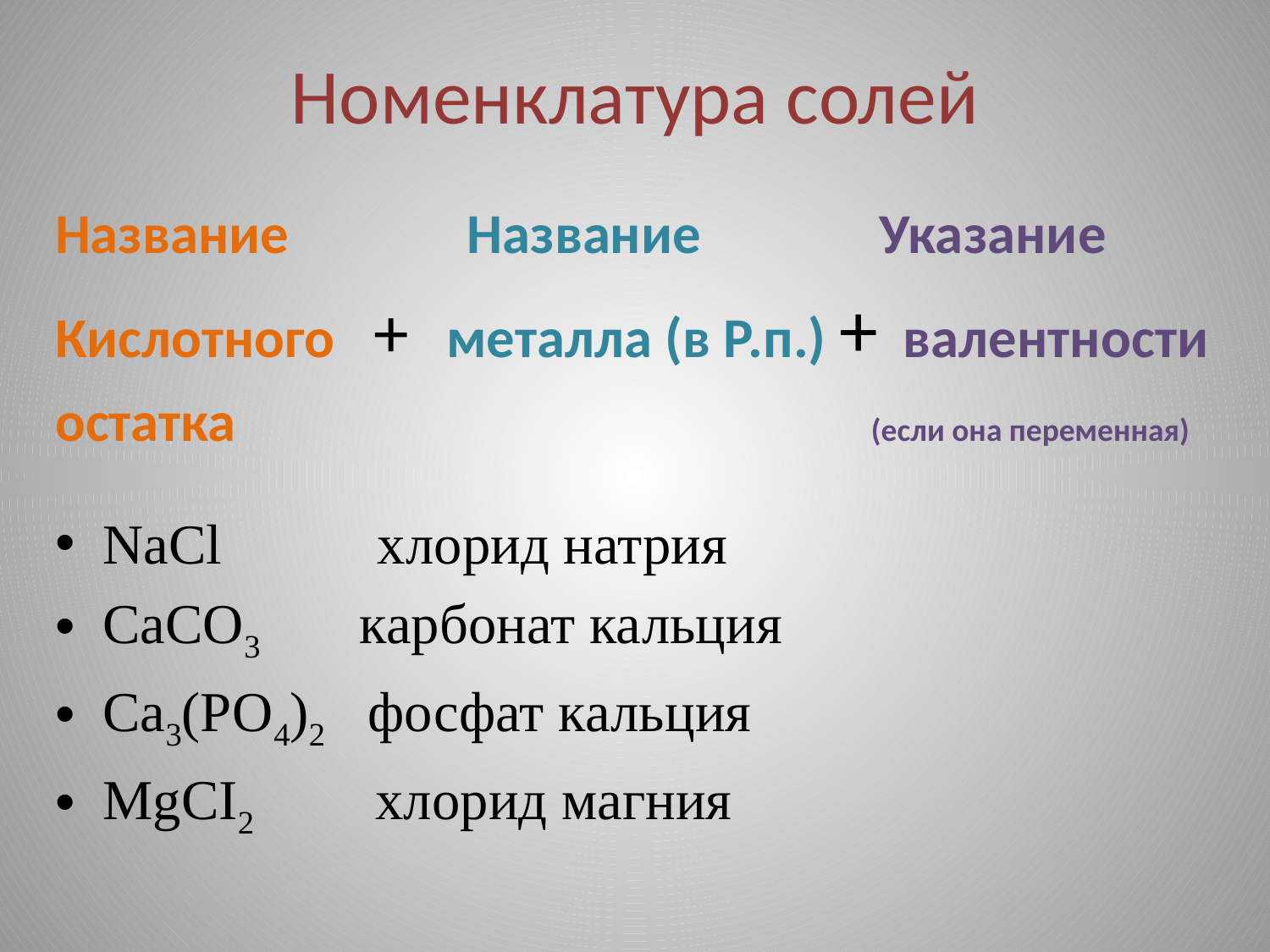

# Номенклатура солей
Название              Название              Указание
Кислотного   +   металла (в Р.п.) +  валентности
остатка                                                  (если она переменная)

NaCl           хлорид натрия
CaCO3            карбонат кальция
Са3(РО4)2   фосфат кальция
МgCI2              хлорид магния